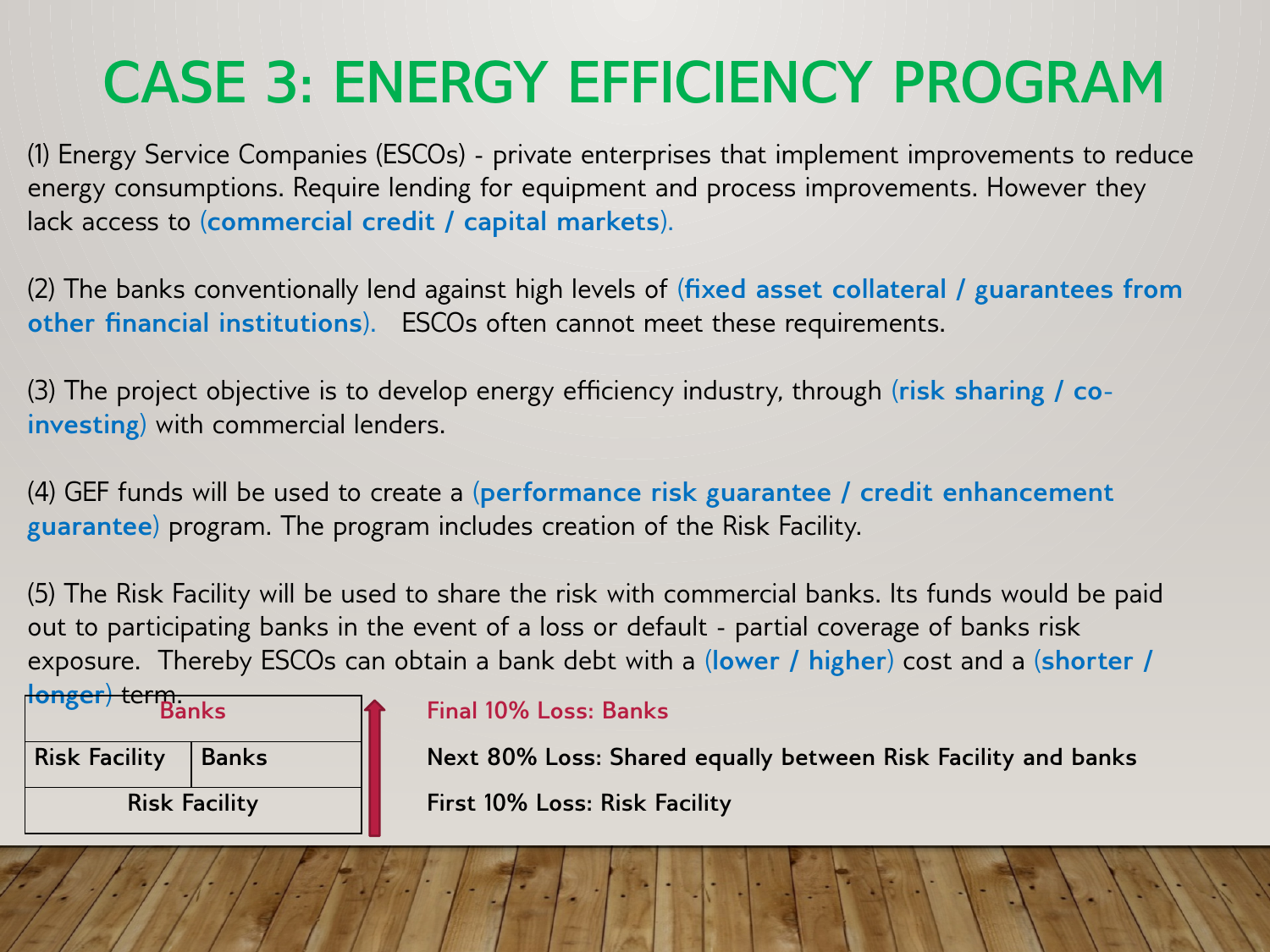

Case 3: Energy Efficiency Program

(1) Energy Service Companies (ESCOs) - private enterprises that implement improvements to reduce energy consumptions. Require lending for equipment and process improvements. However they lack access to (commercial credit / capital markets).

(2) The banks conventionally lend against high levels of (fixed asset collateral / guarantees from other financial institutions).   ESCOs often cannot meet these requirements.

(3) The project objective is to develop energy efficiency industry, through (risk sharing / co-investing) with commercial lenders.

(4) GEF funds will be used to create a (performance risk guarantee / credit enhancement guarantee) program. The program includes creation of the Risk Facility.

(5) The Risk Facility will be used to share the risk with commercial banks. Its funds would be paid out to participating banks in the event of a loss or default - partial coverage of banks risk exposure.  Thereby ESCOs can obtain a bank debt with a (lower / higher) cost and a (shorter / longer) term.

| Banks |  | Final 10% Loss: Banks |
| --- | --- | --- |
| Risk Facility | Banks | Next 80% Loss: Shared equally between Risk Facility and banks |
| Risk Facility |  | First 10% Loss: Risk Facility |